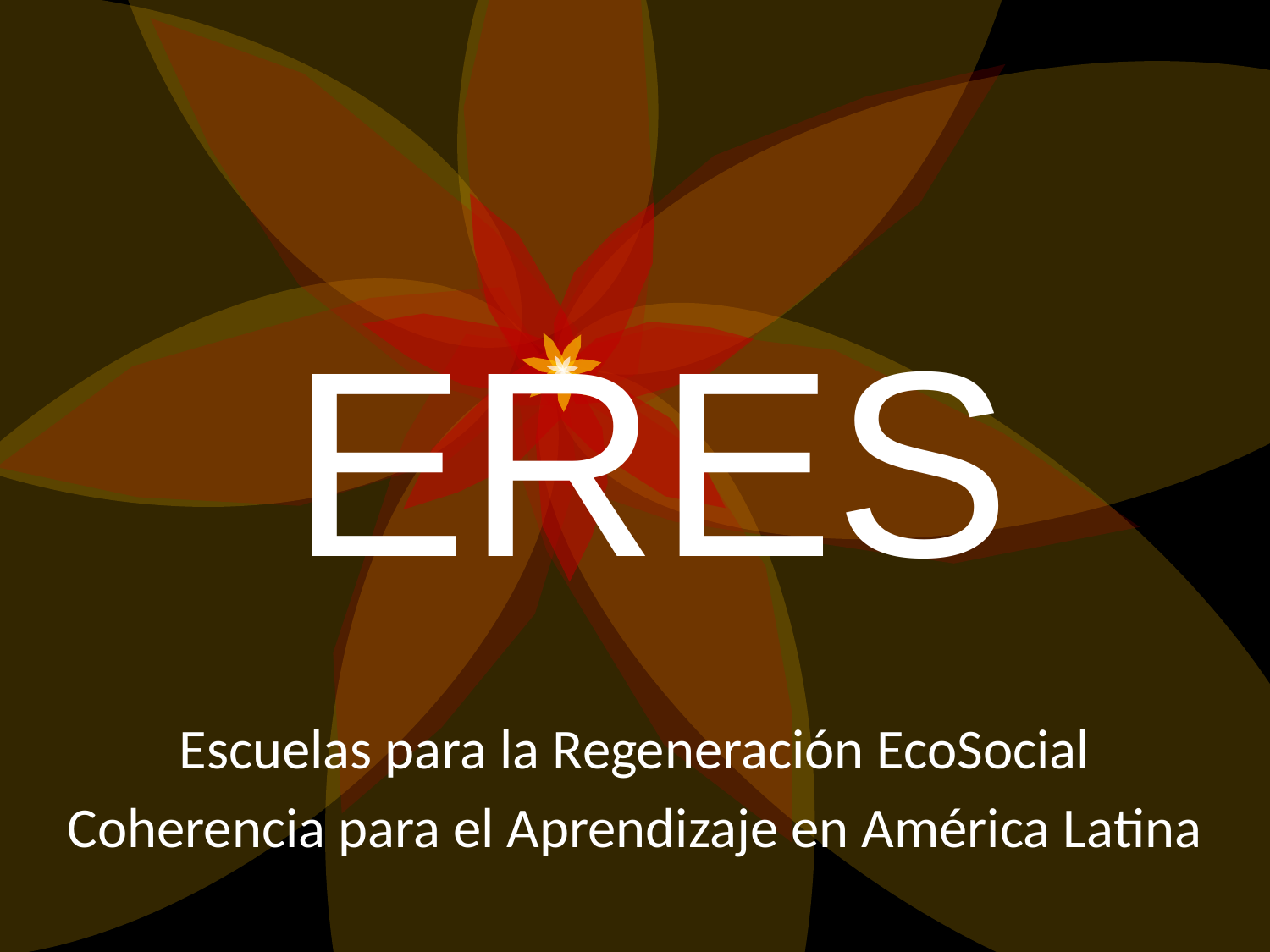

ERES

Escuelas para la Regeneración EcoSocial
Coherencia para el Aprendizaje en América Latina